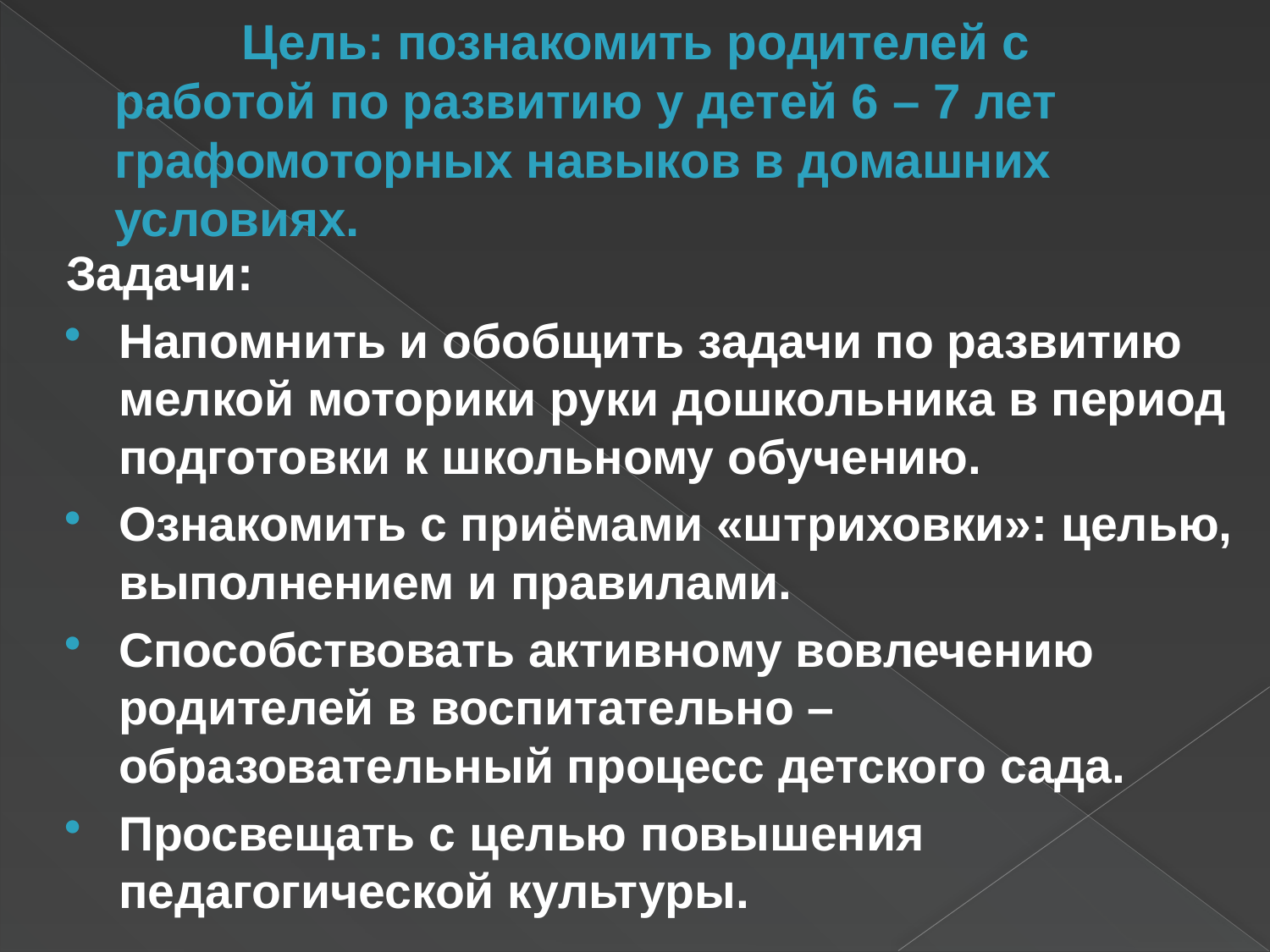

# Цель: познакомить родителей с работой по развитию у детей 6 – 7 лет графомоторных навыков в домашних условиях.
Задачи:
Напомнить и обобщить задачи по развитию мелкой моторики руки дошкольника в период подготовки к школьному обучению.
Ознакомить с приёмами «штриховки»: целью, выполнением и правилами.
Способствовать активному вовлечению родителей в воспитательно – образовательный процесс детского сада.
Просвещать с целью повышения педагогической культуры.